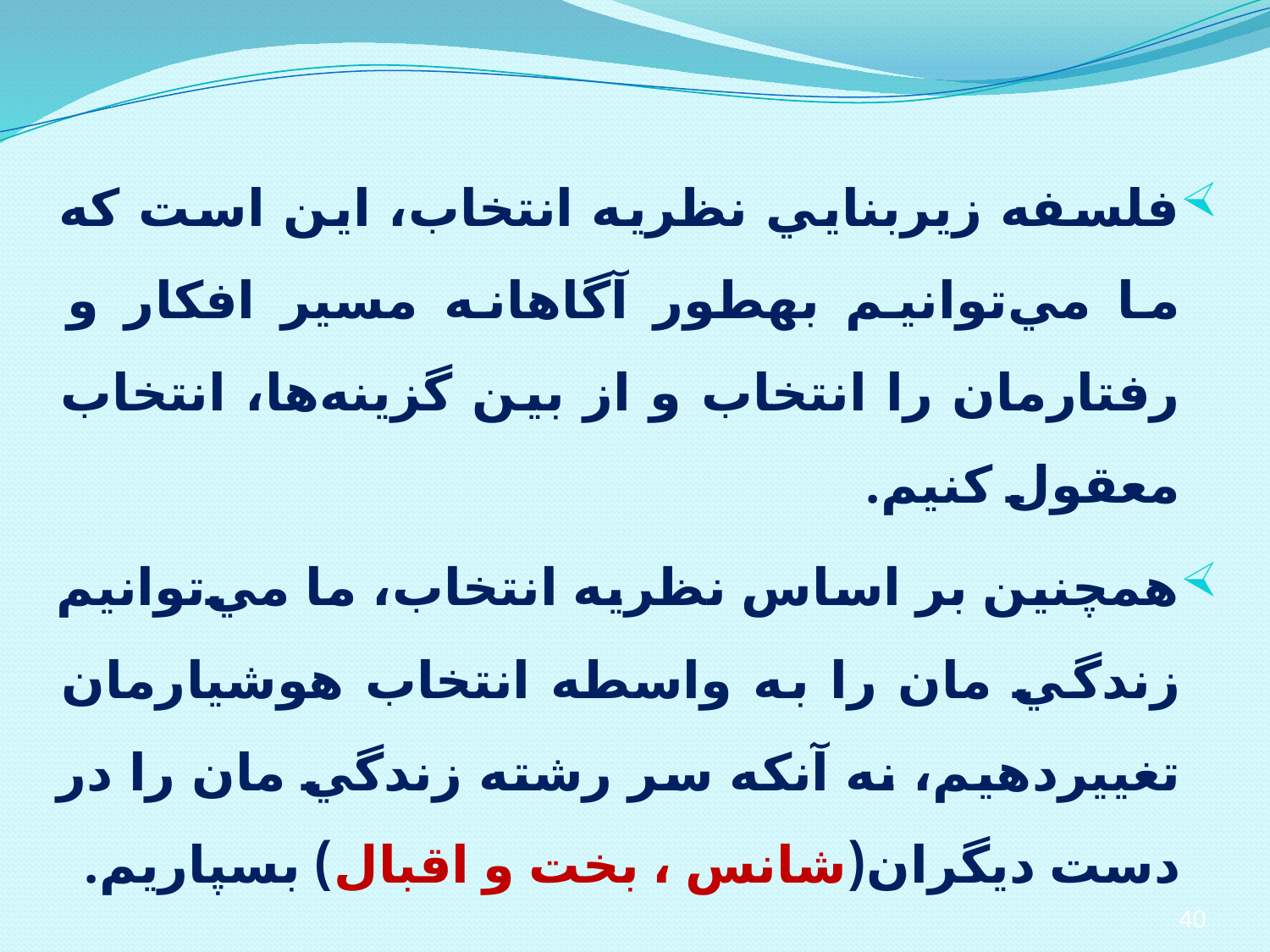

فلسفه زيربنايي نظریه انتخاب، اين است كه ما مي‌توانيم به­طور آگاهانه مسير افكار و رفتارمان را انتخاب و از بين گزينه‌ها، انتخاب معقول كنيم.
همچنین بر اساس نظریه انتخاب، ما مي‌توانيم زندگي مان را به واسطه انتخاب هوشيارمان تغییردهیم، نه آنكه سر رشته زندگي مان را در دست دیگران(شانس ، بخت و اقبال) بسپاریم.

40